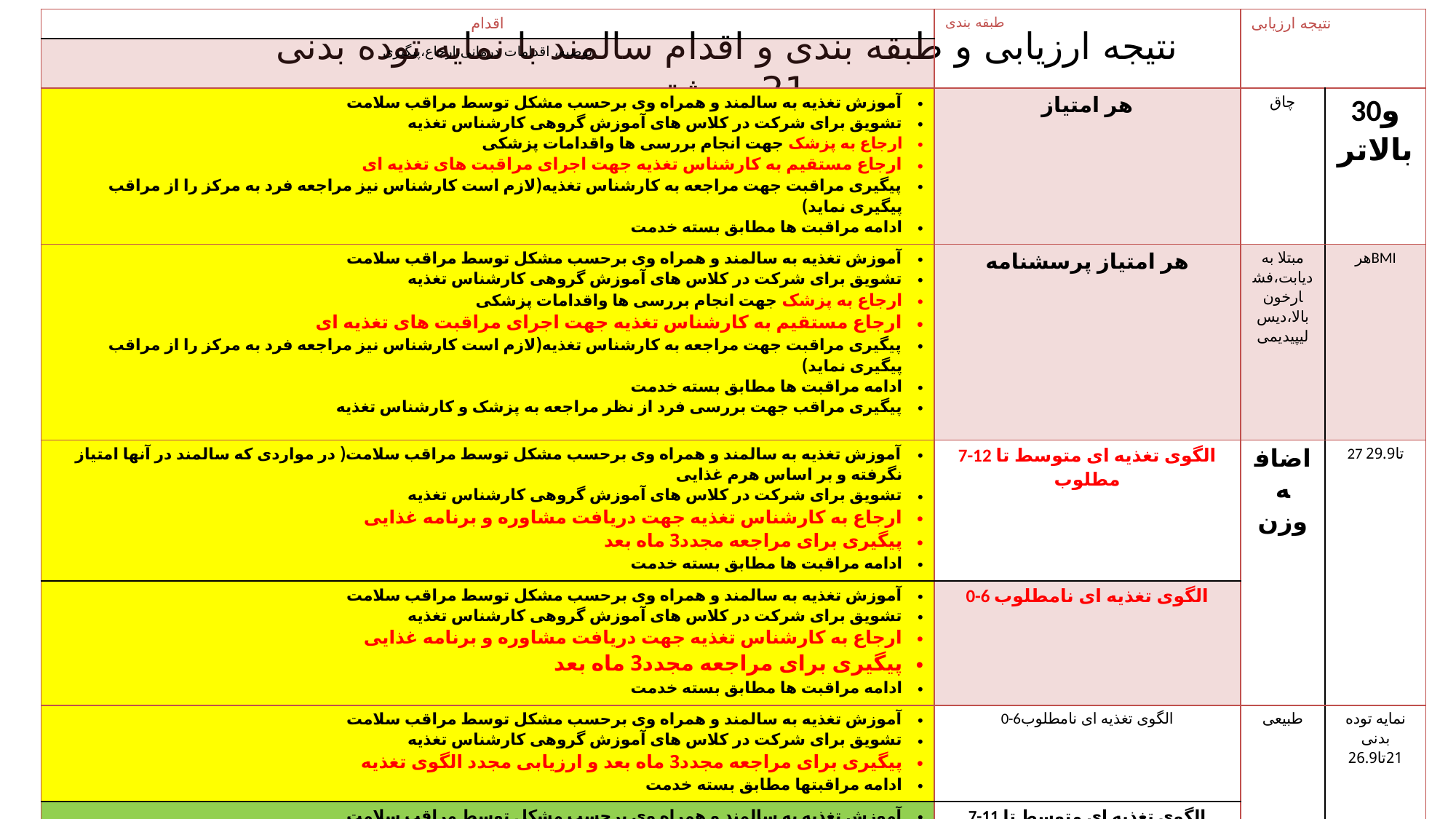

| اقدام | طبقه بندی | نتیجه ارزیابی |  |
| --- | --- | --- | --- |
| توصیه، اقدامات درمانی،ارجاع،پیگیری |  |  |  |
| آموزش تغذیه به سالمند و همراه وی برحسب مشکل توسط مراقب سلامت تشویق برای شرکت در کلاس های آموزش گروهی کارشناس تغذیه ارجاع به پزشک جهت انجام بررسی ها واقدامات پزشکی ارجاع مستقیم به کارشناس تغذیه جهت اجرای مراقبت های تغذیه ای پیگیری مراقبت جهت مراجعه به کارشناس تغذیه(لازم است کارشناس نیز مراجعه فرد به مرکز را از مراقب پیگیری نماید) ادامه مراقبت ها مطابق بسته خدمت | هر امتیاز | چاق | 30و بالاتر |
| آموزش تغذیه به سالمند و همراه وی برحسب مشکل توسط مراقب سلامت تشویق برای شرکت در کلاس های آموزش گروهی کارشناس تغذیه ارجاع به پزشک جهت انجام بررسی ها واقدامات پزشکی ارجاع مستقیم به کارشناس تغذیه جهت اجرای مراقبت های تغذیه ای پیگیری مراقبت جهت مراجعه به کارشناس تغذیه(لازم است کارشناس نیز مراجعه فرد به مرکز را از مراقب پیگیری نماید) ادامه مراقبت ها مطابق بسته خدمت پیگیری مراقب جهت بررسی فرد از نظر مراجعه به پزشک و کارشناس تغذیه | هر امتیاز پرسشنامه | مبتلا به دیابت،فشارخون بالا،دیس لیپیدیمی | هرBMI |
| آموزش تغذیه به سالمند و همراه وی برحسب مشکل توسط مراقب سلامت( در مواردی که سالمند در آنها امتیاز نگرفته و بر اساس هرم غذایی تشویق برای شرکت در کلاس های آموزش گروهی کارشناس تغذیه ارجاع به کارشناس تغذیه جهت دریافت مشاوره و برنامه غذایی پیگیری برای مراجعه مجدد3 ماه بعد ادامه مراقبت ها مطابق بسته خدمت | 7-12 الگوی تغذیه ای متوسط تا مطلوب | اضافه وزن | 27 تا29.9 |
| آموزش تغذیه به سالمند و همراه وی برحسب مشکل توسط مراقب سلامت تشویق برای شرکت در کلاس های آموزش گروهی کارشناس تغذیه ارجاع به کارشناس تغذیه جهت دریافت مشاوره و برنامه غذایی پیگیری برای مراجعه مجدد3 ماه بعد ادامه مراقبت ها مطابق بسته خدمت | 0-6 الگوی تغذیه ای نامطلوب |  |  |
| آموزش تغذیه به سالمند و همراه وی برحسب مشکل توسط مراقب سلامت تشویق برای شرکت در کلاس های آموزش گروهی کارشناس تغذیه پیگیری برای مراجعه مجدد3 ماه بعد و ارزیابی مجدد الگوی تغذیه ادامه مراقبتها مطابق بسته خدمت | 0-6الگوی تغذیه ای نامطلوب | طبیعی | نمایه توده بدنی 21تا26.9 |
| آموزش تغذیه به سالمند و همراه وی برحسب مشکل توسط مراقب سلامت تشویق برای شرکت در کلاس های آموزش گروهی کارشناس تغذیه پیگیری 6ماه بعد توسط مراقب سلامت مطابق با بسته خدمت سالمندان | 7-11 الگوی تغذیه ای متوسط تا مطلوب |  |  |
| تشویق برای ادامه الگوی تغذیه مناسب | 12 الگوی تغذیه ای مطلوب |  |  |
# نتیجه ارزیابی و طبقه بندی و اقدام سالمند با نمایه توده بدنی 21و بیشتر